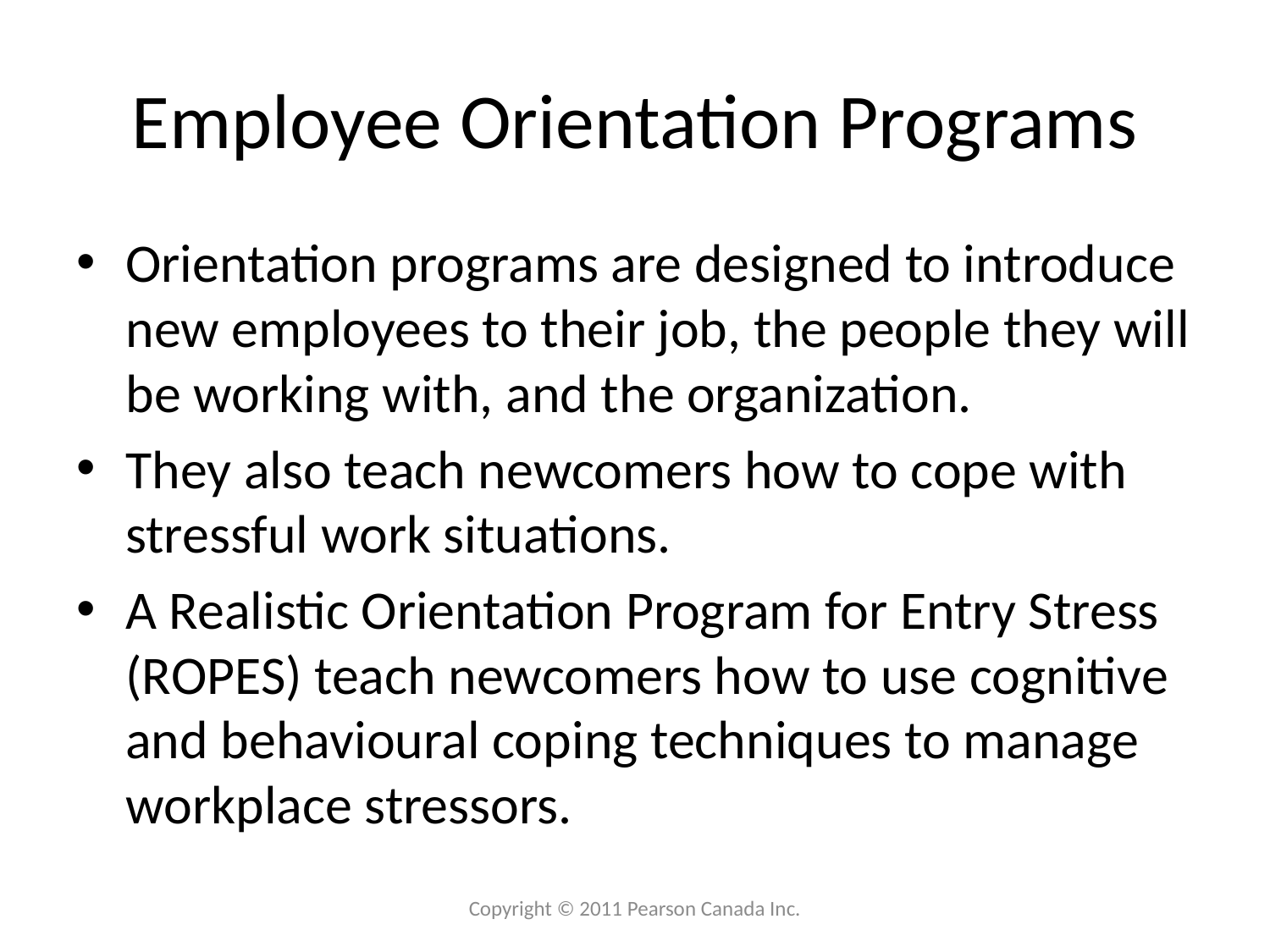

# Employee Orientation Programs
Orientation programs are designed to introduce new employees to their job, the people they will be working with, and the organization.
They also teach newcomers how to cope with stressful work situations.
A Realistic Orientation Program for Entry Stress (ROPES) teach newcomers how to use cognitive and behavioural coping techniques to manage workplace stressors.

Copyright © 2011 Pearson Canada Inc.